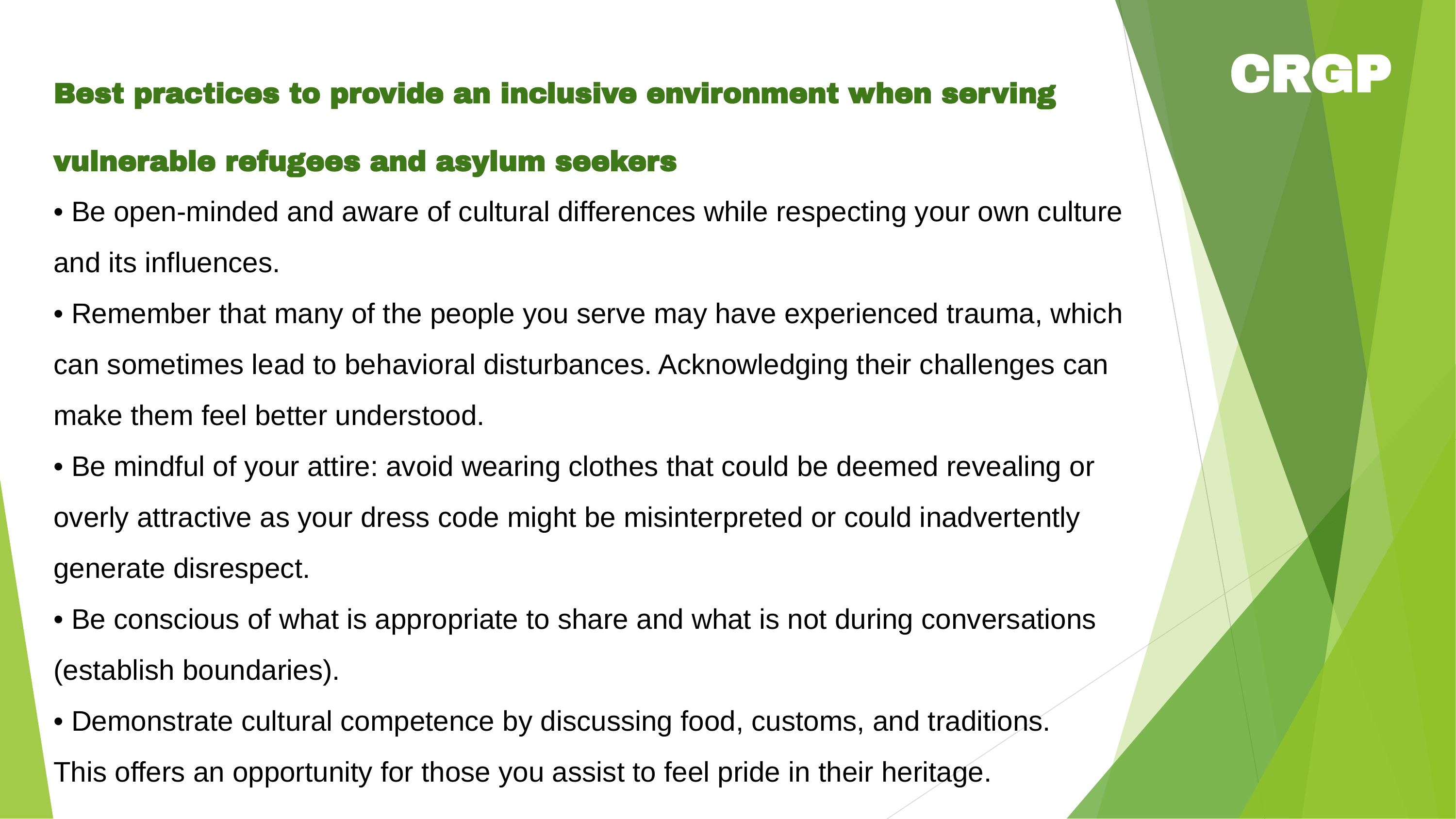

CRGP
Best practices to provide an inclusive environment when serving vulnerable refugees and asylum seekers
• Be open-minded and aware of cultural differences while respecting your own culture and its influences.
• Remember that many of the people you serve may have experienced trauma, which can sometimes lead to behavioral disturbances. Acknowledging their challenges can make them feel better understood.
• Be mindful of your attire: avoid wearing clothes that could be deemed revealing or overly attractive as your dress code might be misinterpreted or could inadvertently generate disrespect.
• Be conscious of what is appropriate to share and what is not during conversations (establish boundaries).
• Demonstrate cultural competence by discussing food, customs, and traditions.
This offers an opportunity for those you assist to feel pride in their heritage.